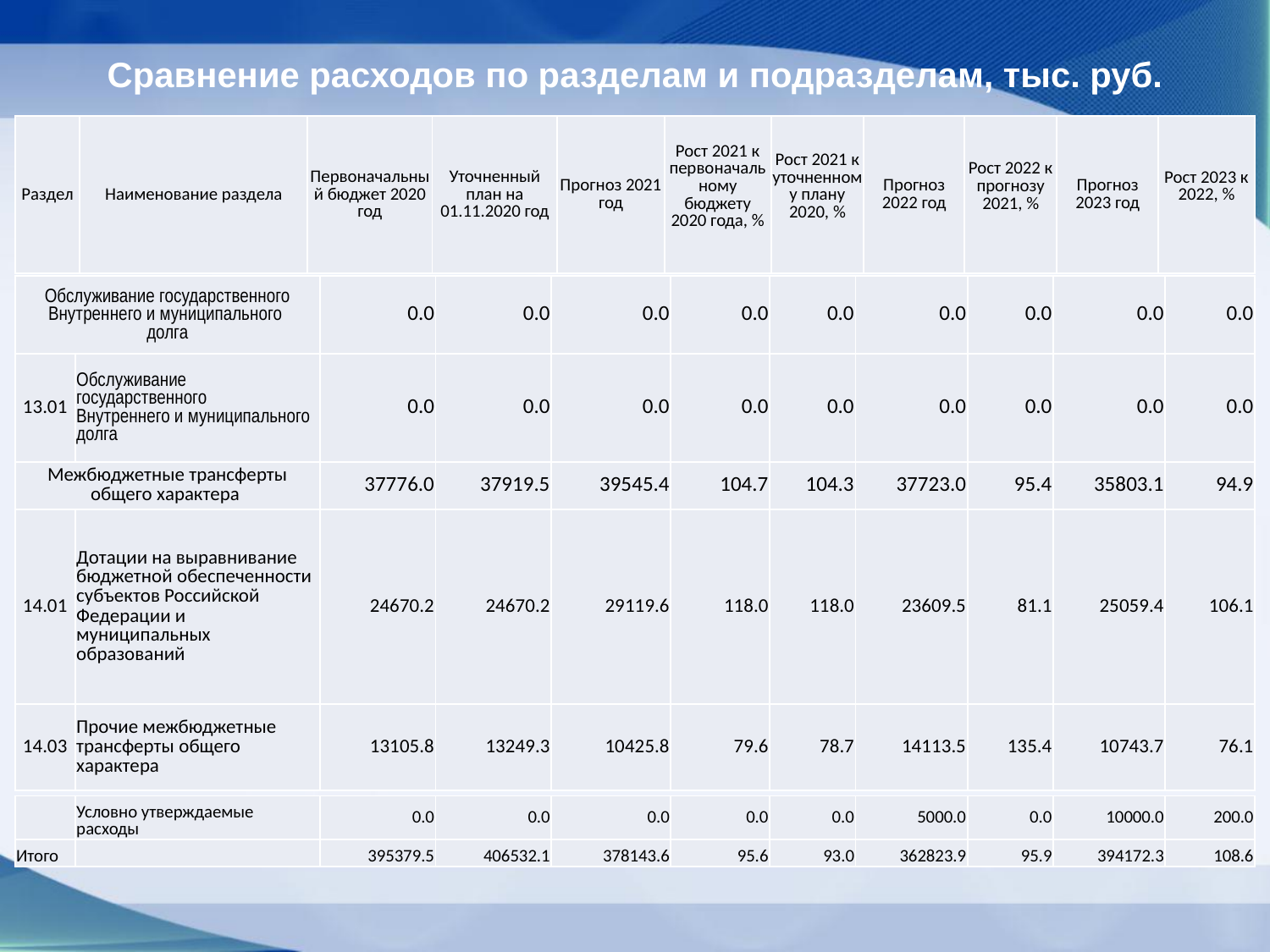

Сравнение расходов по разделам и подразделам, тыс. руб.
| Раздел | Наименование раздела | Первоначальный бюджет 2020 год | Уточненный план на 01.11.2020 год | Прогноз 2021 год | Рост 2021 к первоначальному бюджету 2020 года, % | Рост 2021 к уточненному плану 2020, % | Прогноз 2022 год | Рост 2022 к прогнозу 2021, % | Прогноз 2023 год | Рост 2023 к 2022, % |
| --- | --- | --- | --- | --- | --- | --- | --- | --- | --- | --- |
| Обслуживание государственного Внутреннего и муниципального долга |  | 0.0 | 0.0 | 0.0 | 0.0 | 0.0 | 0.0 | 0.0 | 0.0 | 0.0 |
| --- | --- | --- | --- | --- | --- | --- | --- | --- | --- | --- |
| 13.01 | Обслуживание государственного Внутреннего и муниципального долга | 0.0 | 0.0 | 0.0 | 0.0 | 0.0 | 0.0 | 0.0 | 0.0 | 0.0 |
| Межбюджетные трансферты общего характера |  | 37776.0 | 37919.5 | 39545.4 | 104.7 | 104.3 | 37723.0 | 95.4 | 35803.1 | 94.9 |
| 14.01 | Дотации на выравнивание бюджетной обеспеченности субъектов Российской Федерации и муниципальных образований | 24670.2 | 24670.2 | 29119.6 | 118.0 | 118.0 | 23609.5 | 81.1 | 25059.4 | 106.1 |
| 14.03 | Прочие межбюджетные трансферты общего характера | 13105.8 | 13249.3 | 10425.8 | 79.6 | 78.7 | 14113.5 | 135.4 | 10743.7 | 76.1 |
|  | Условно утверждаемые расходы | 0.0 | 0.0 | 0.0 | 0.0 | 0.0 | 5000.0 | 0.0 | 10000.0 | 200.0 |
| --- | --- | --- | --- | --- | --- | --- | --- | --- | --- | --- |
| Итого |  | 395379.5 | 406532.1 | 378143.6 | 95.6 | 93.0 | 362823.9 | 95.9 | 394172.3 | 108.6 |